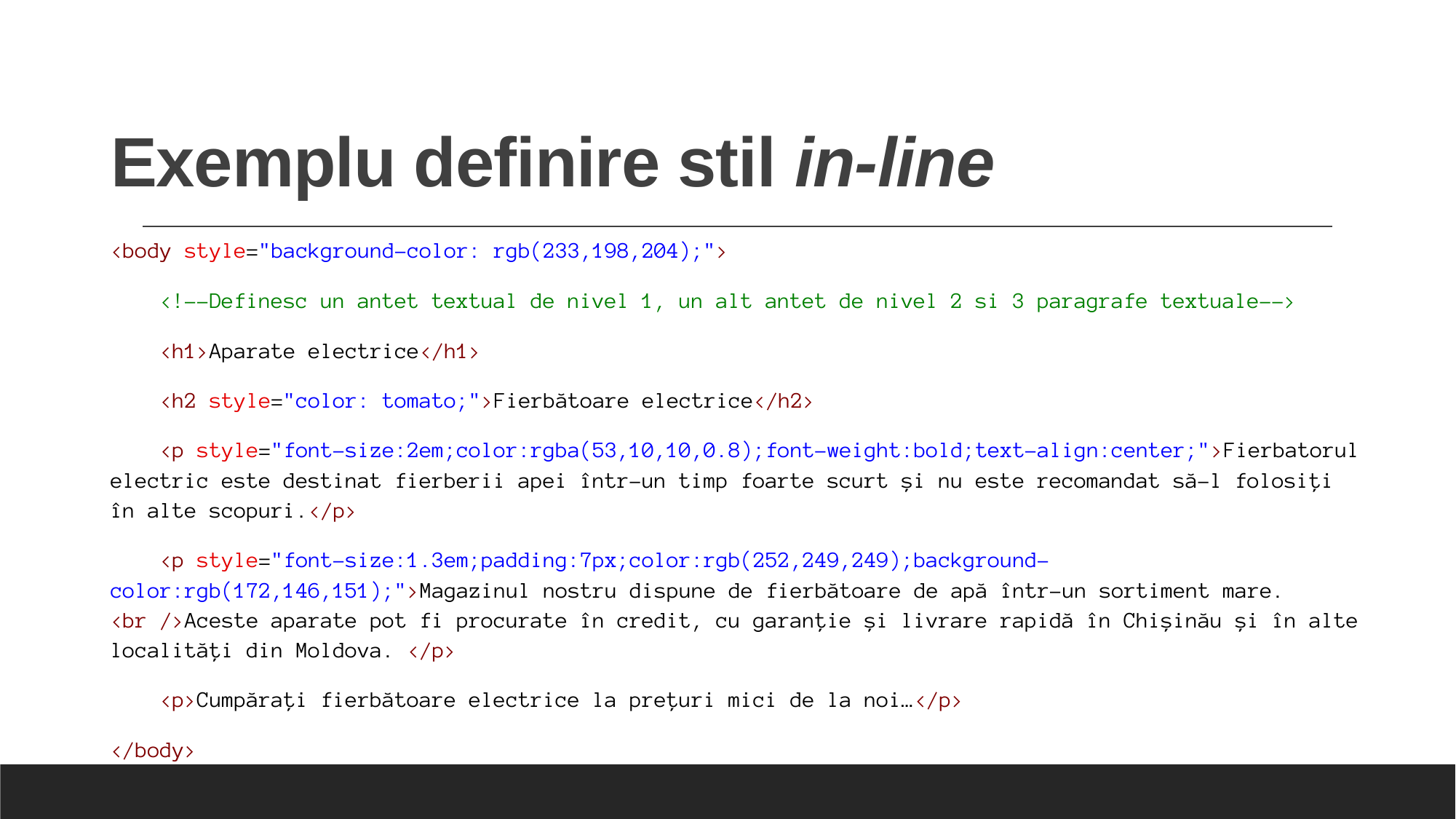

# Exemplu definire stil in-line
<body style="background-color: rgb(233,198,204);">
    <!--Definesc un antet textual de nivel 1, un alt antet de nivel 2 si 3 paragrafe textuale-->
    <h1>Aparate electrice</h1>
    <h2 style="color: tomato;">Fierbătoare electrice</h2>
    <p style="font-size:2em;color:rgba(53,10,10,0.8);font-weight:bold;text-align:center;">Fierbatorul electric este destinat fierberii apei într-un timp foarte scurt și nu este recomandat să-l folosiți în alte scopuri.</p>
    <p style="font-size:1.3em;padding:7px;color:rgb(252,249,249);background-color:rgb(172,146,151);">Magazinul nostru dispune de fierbătoare de apă într-un sortiment mare. <br />Aceste aparate pot fi procurate în credit, cu garanție și livrare rapidă în Chișinău și în alte localități din Moldova. </p>
    <p>Cumpărați fierbătoare electrice la prețuri mici de la noi…</p>
</body>